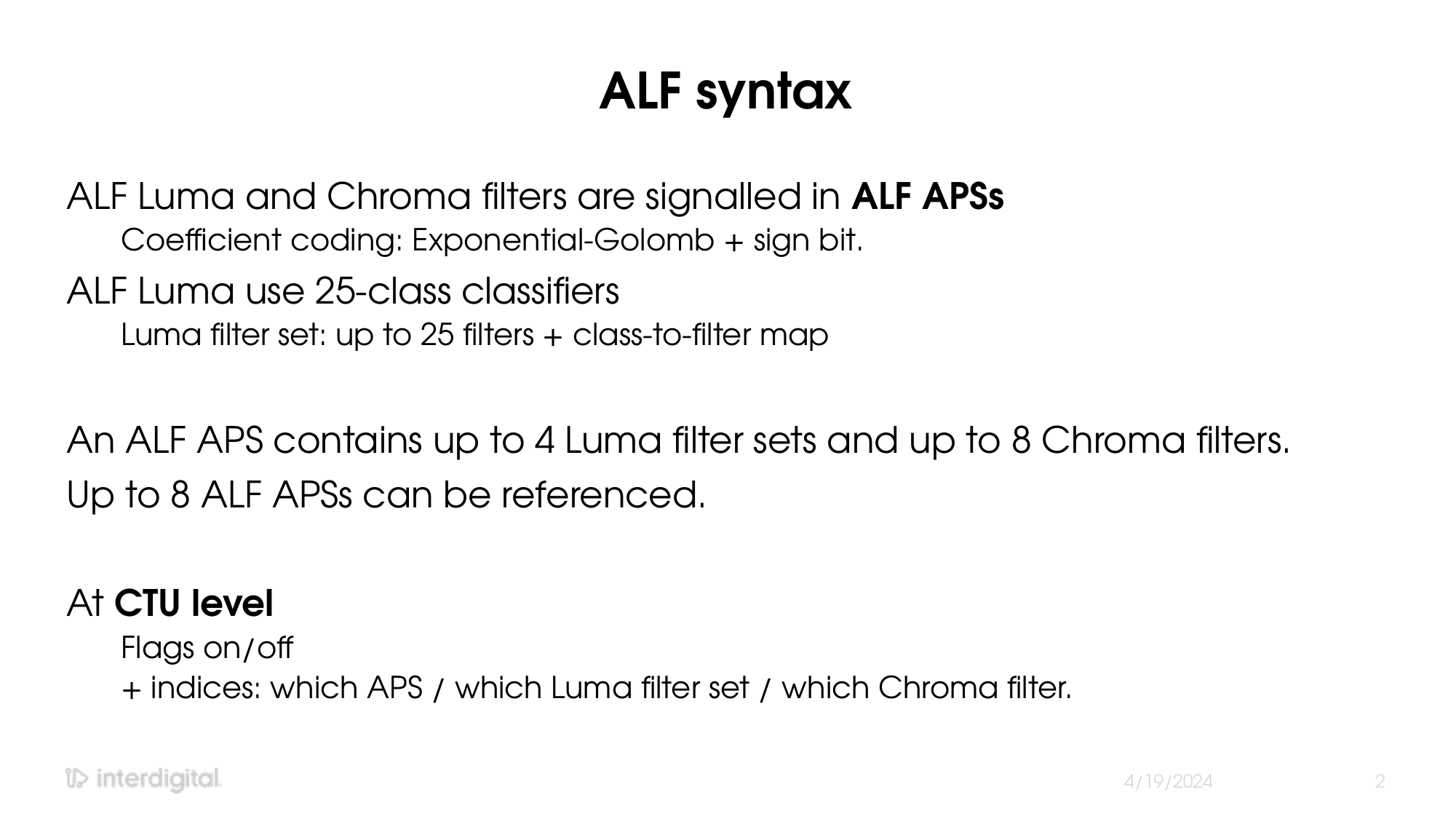

# ALF syntax
ALF Luma and Chroma filters are signalled in ALF APSs
Coefficient coding: Exponential-Golomb + sign bit.
ALF Luma use 25-class classifiers
Luma filter set: up to 25 filters + class-to-filter map

An ALF APS contains up to 4 Luma filter sets and up to 8 Chroma filters.
Up to 8 ALF APSs can be referenced.

At CTU level
Flags on/off
+ indices: which APS / which Luma filter set / which Chroma filter.
4/19/2024
2